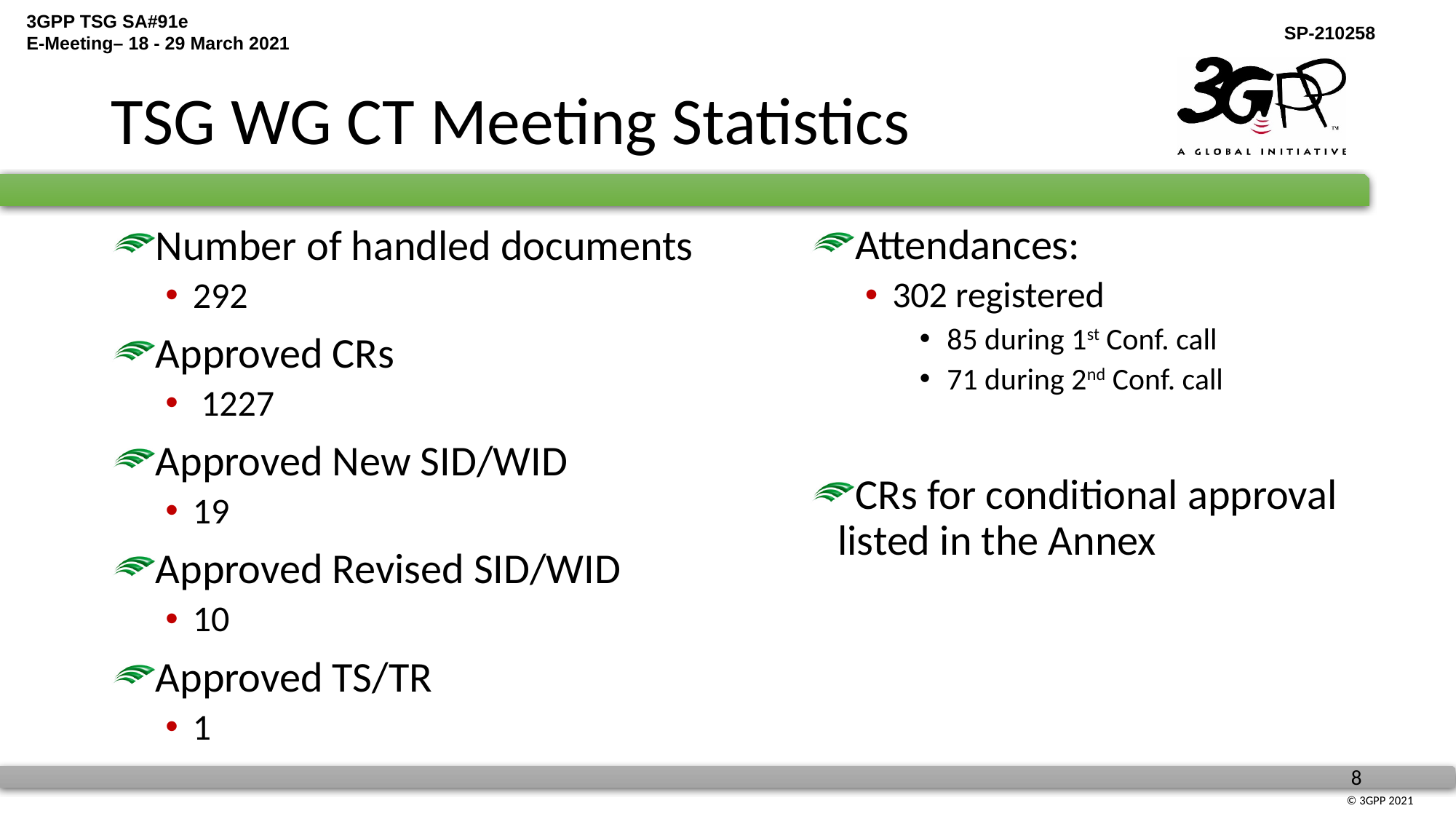

# TSG WG CT Meeting Statistics
Attendances:
302 registered
85 during 1st Conf. call
71 during 2nd Conf. call

CRs for conditional approval listed in the Annex
Number of handled documents
292
Approved CRs
 1227
Approved New SID/WID
19
Approved Revised SID/WID
10
Approved TS/TR
1